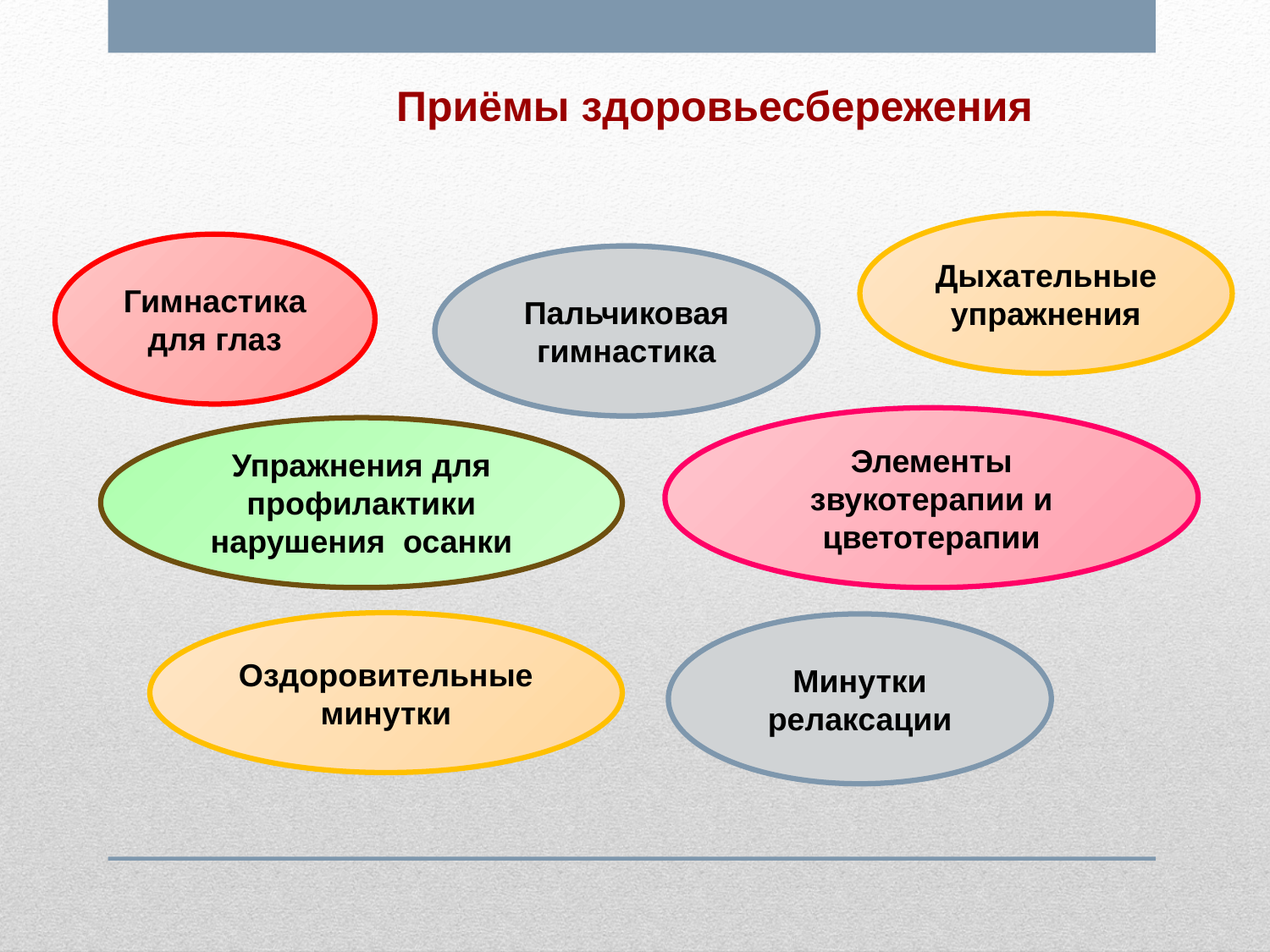

Приёмы здоровьесбережения
Дыхательные упражнения
Гимнастика для глаз
Пальчиковая гимнастика
Упражнения для кистей  рук
Элементы звукотерапии и
цветотерапии
Упражнения для профилактики нарушения  осанки
Оздоровительные минутки
Минутки релаксации